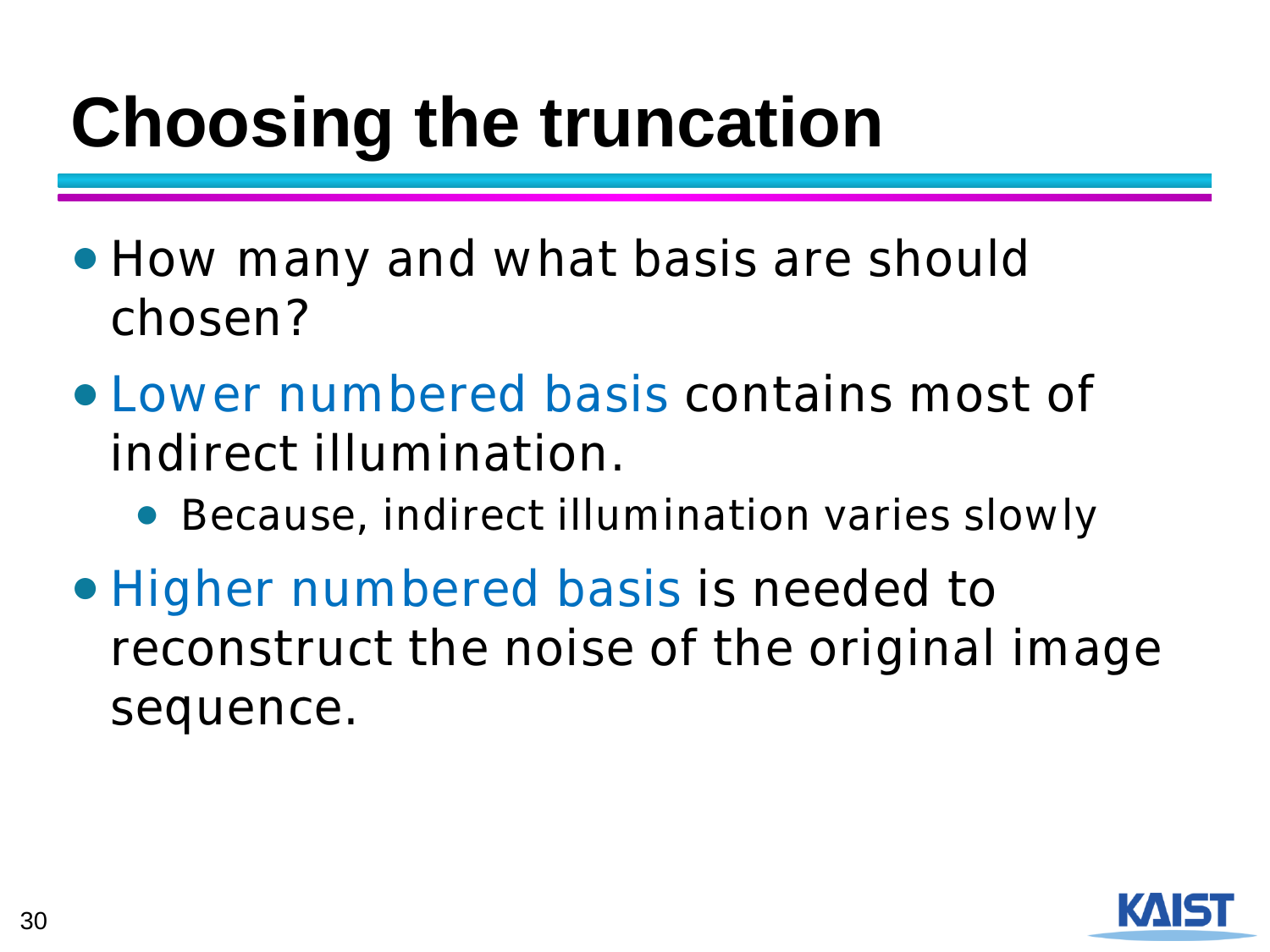

# Choosing the truncation
How many and what basis are should chosen?
Lower numbered basis contains most of indirect illumination.
Because, indirect illumination varies slowly
Higher numbered basis is needed to reconstruct the noise of the original image sequence.